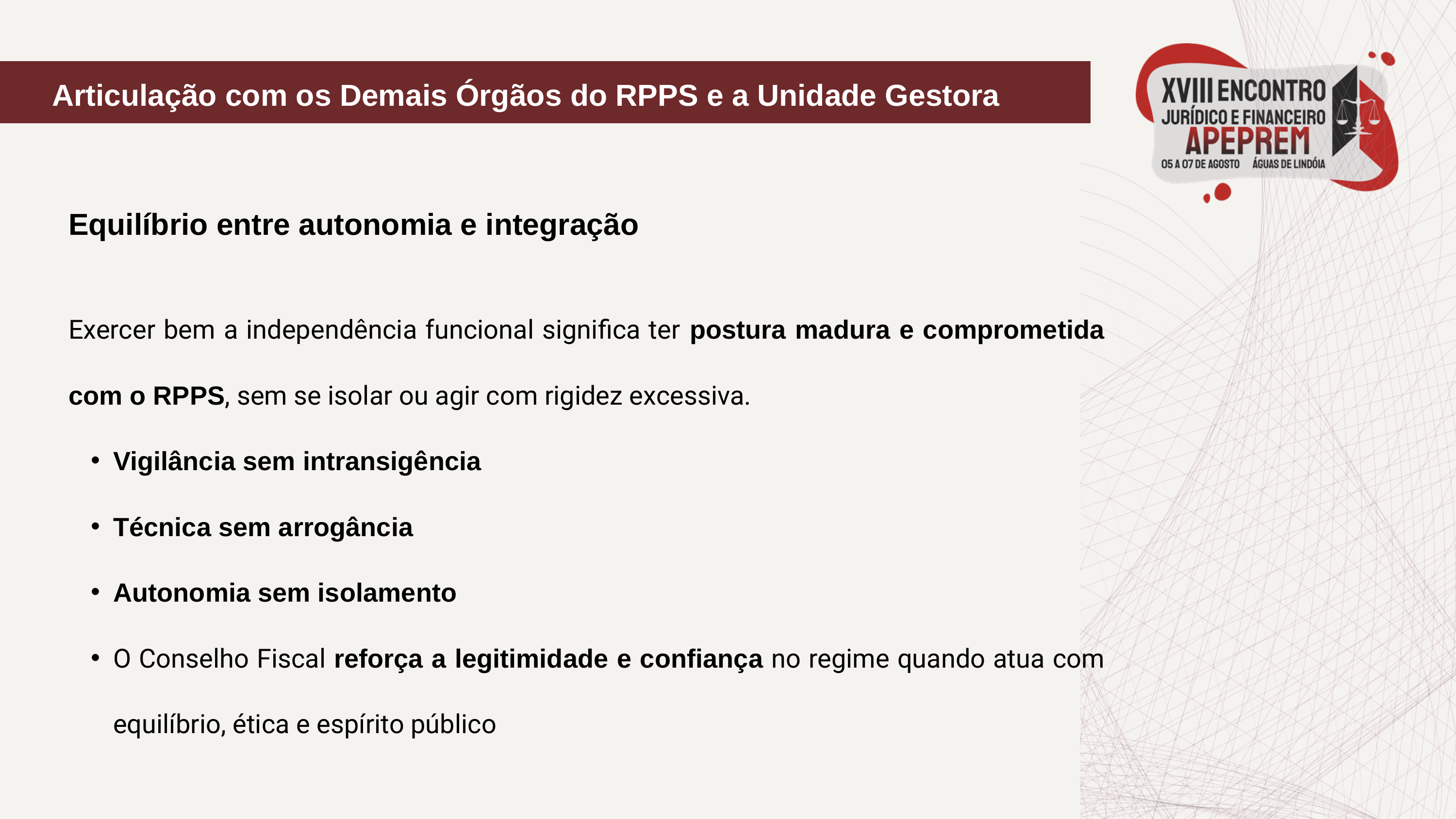

Articulação com os Demais Órgãos do RPPS e a Unidade Gestora
Equilíbrio entre autonomia e integração
Exercer bem a independência funcional significa ter postura madura e comprometida com o RPPS, sem se isolar ou agir com rigidez excessiva.
Vigilância sem intransigência
Técnica sem arrogância
Autonomia sem isolamento
O Conselho Fiscal reforça a legitimidade e confiança no regime quando atua com equilíbrio, ética e espírito público